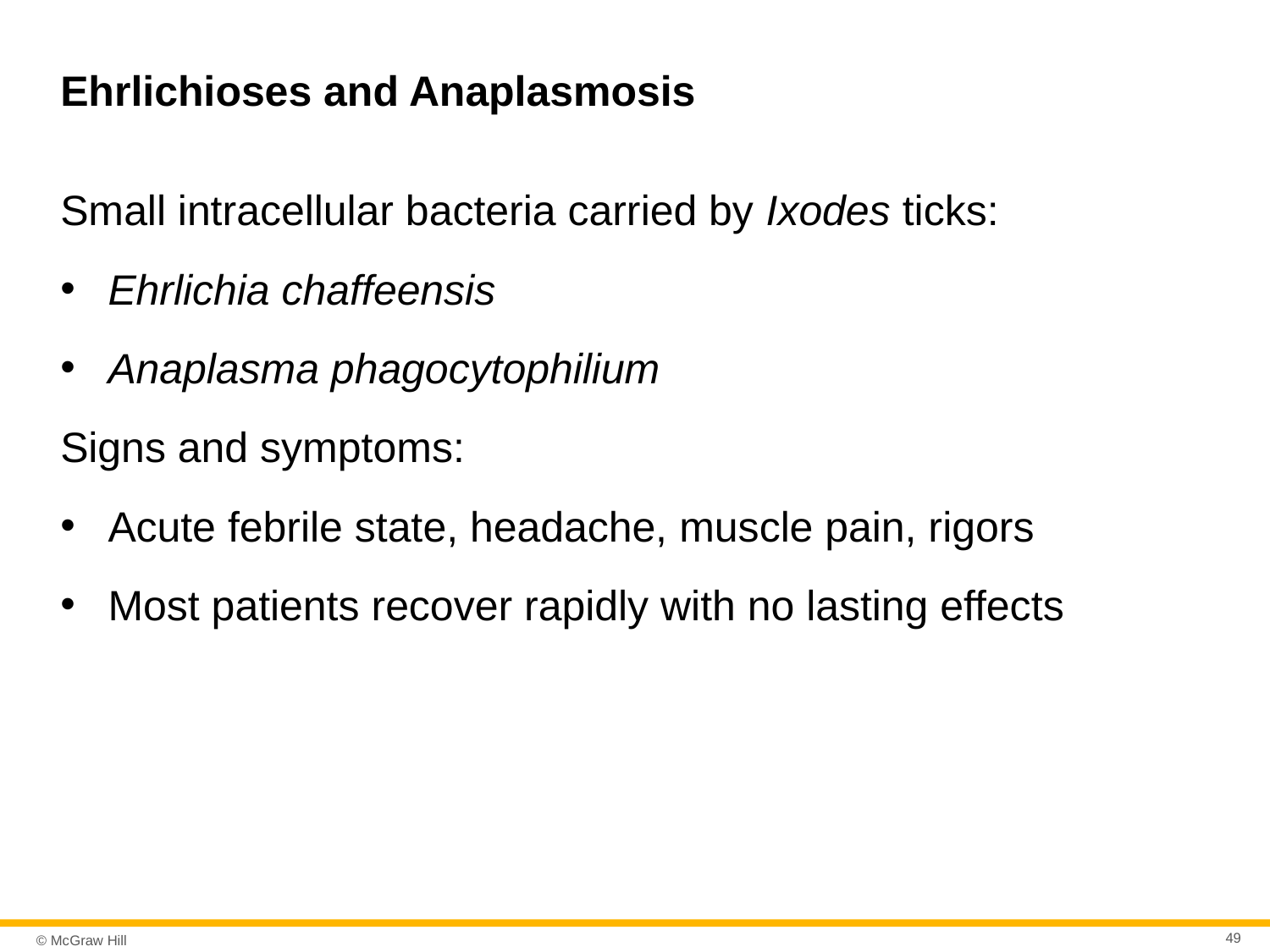

# Ehrlichioses and Anaplasmosis
Small intracellular bacteria carried by Ixodes ticks:
Ehrlichia chaffeensis
Anaplasma phagocytophilium
Signs and symptoms:
Acute febrile state, headache, muscle pain, rigors
Most patients recover rapidly with no lasting effects